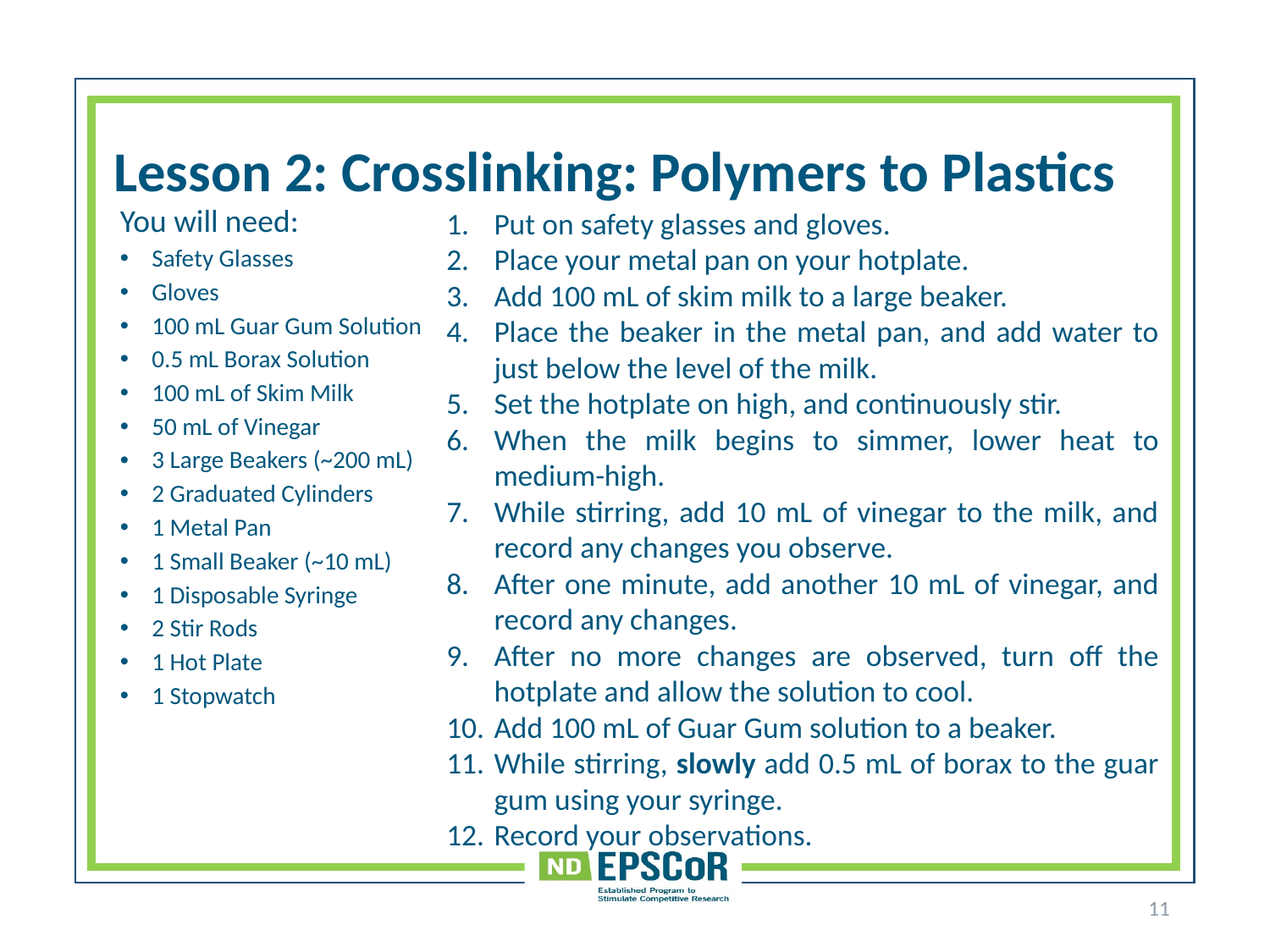

# Lesson 2: Crosslinking: Polymers to Plastics
You will need:
Safety Glasses
Gloves
100 mL Guar Gum Solution
0.5 mL Borax Solution
100 mL of Skim Milk
50 mL of Vinegar
3 Large Beakers (~200 mL)
2 Graduated Cylinders
1 Metal Pan
1 Small Beaker (~10 mL)
1 Disposable Syringe
2 Stir Rods
1 Hot Plate
1 Stopwatch

Put on safety glasses and gloves.
Place your metal pan on your hotplate.
Add 100 mL of skim milk to a large beaker.
Place the beaker in the metal pan, and add water to just below the level of the milk.
Set the hotplate on high, and continuously stir.
When the milk begins to simmer, lower heat to medium-high.
While stirring, add 10 mL of vinegar to the milk, and record any changes you observe.
After one minute, add another 10 mL of vinegar, and record any changes.
After no more changes are observed, turn off the hotplate and allow the solution to cool.
Add 100 mL of Guar Gum solution to a beaker.
While stirring, slowly add 0.5 mL of borax to the guar gum using your syringe.
Record your observations.
11